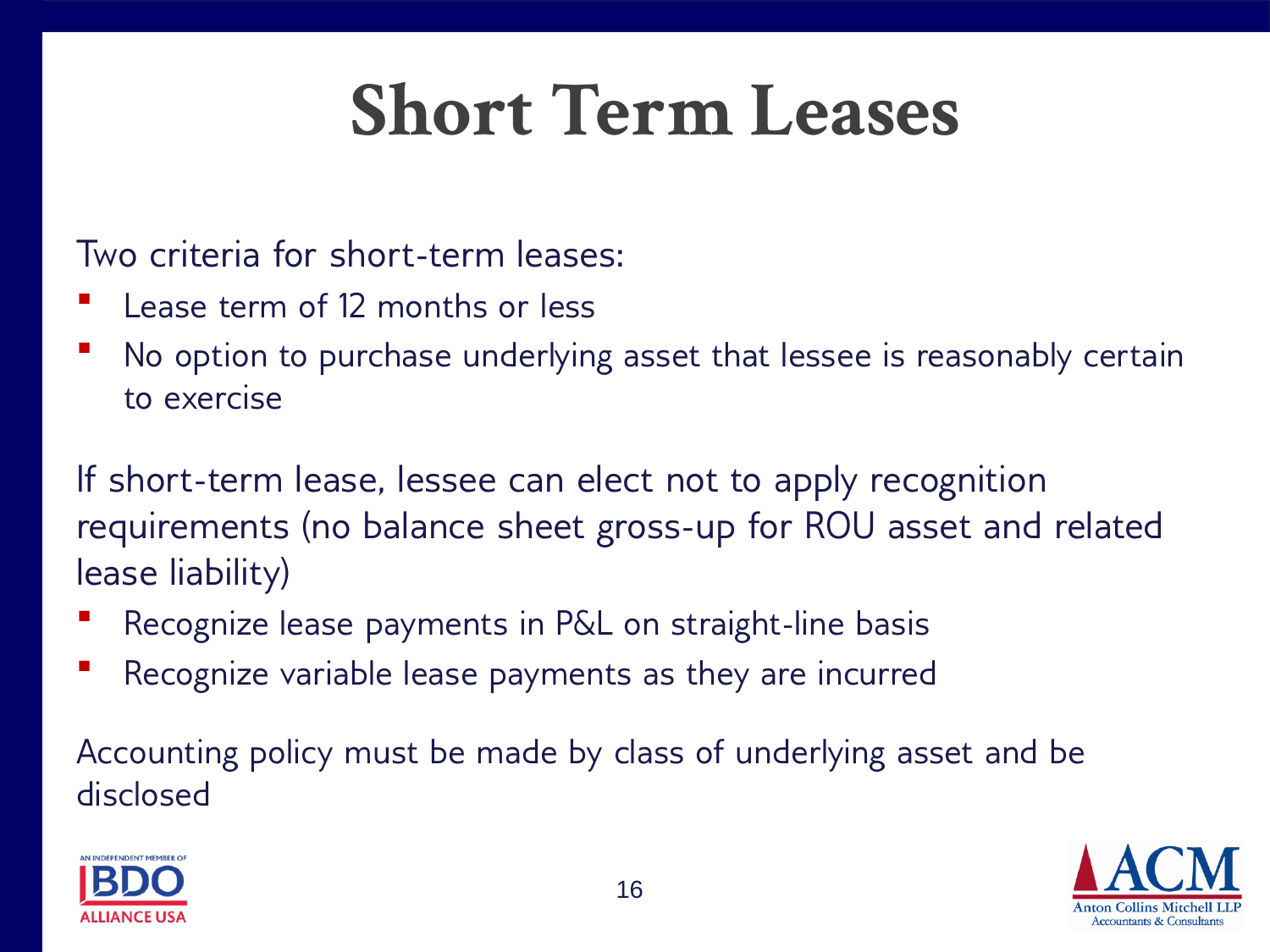

# Short Term Leases
Two criteria for short-term leases:
Lease term of 12 months or less
No option to purchase underlying asset that lessee is reasonably certain to exercise

If short-term lease, lessee can elect not to apply recognition requirements (no balance sheet gross-up for ROU asset and related lease liability)
Recognize lease payments in P&L on straight-line basis
Recognize variable lease payments as they are incurred

Accounting policy must be made by class of underlying asset and be disclosed

16